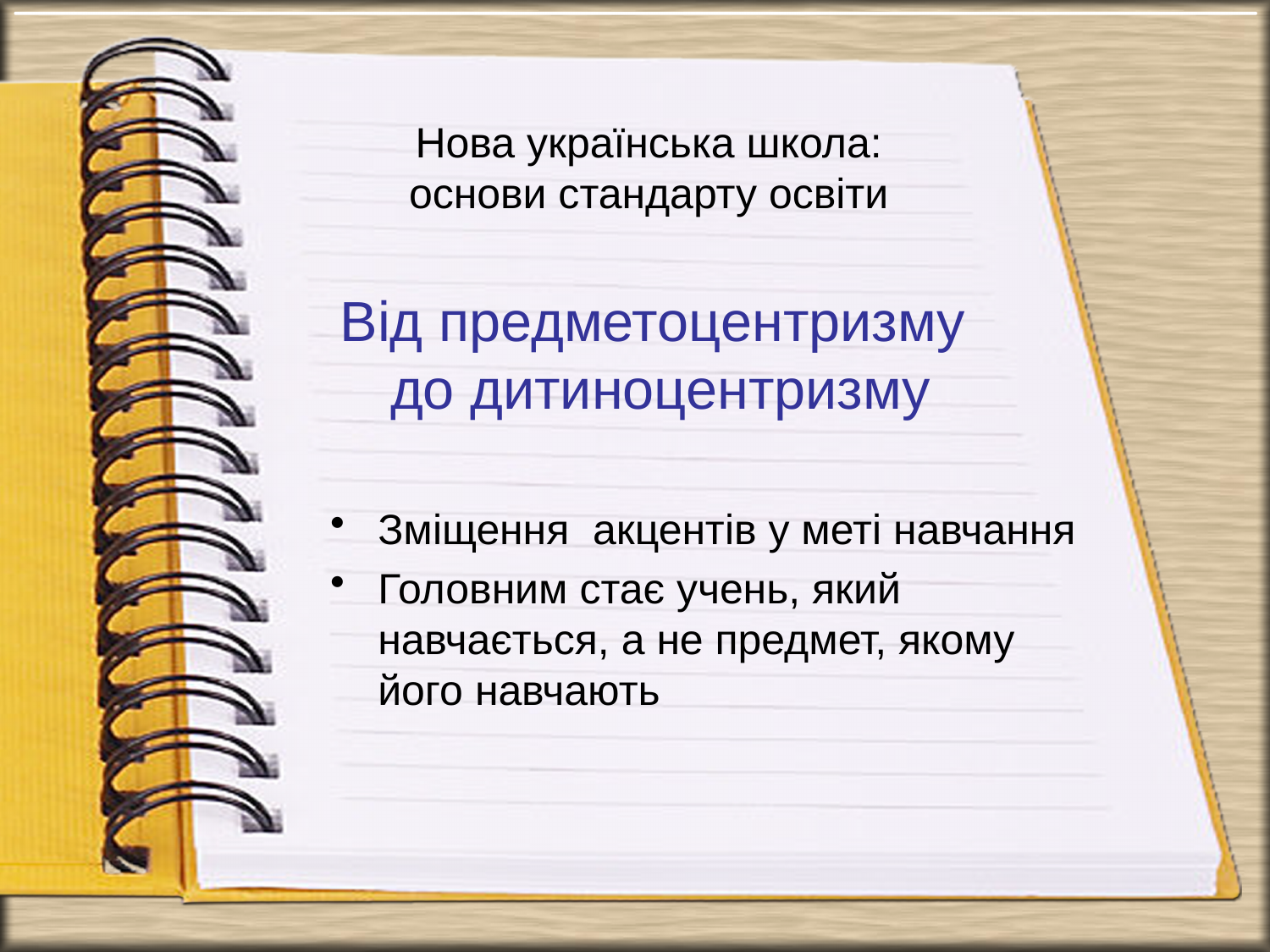

Нова українська школа:
основи стандарту освіти
# Від предметоцентризму до дитиноцентризму
Зміщення  акцентів у меті навчання
Головним стає учень, який навчається, а не предмет, якому його навчають